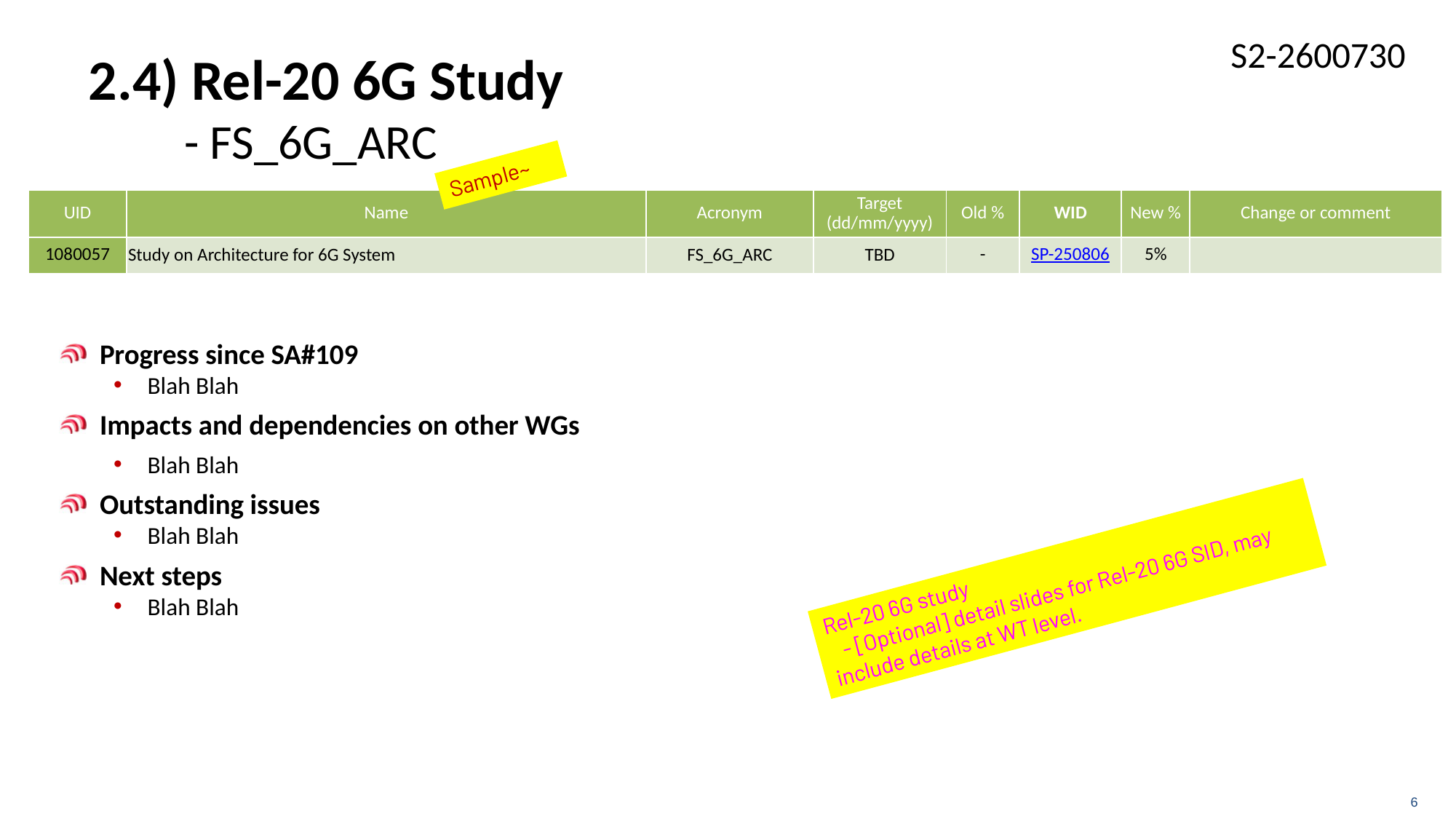

# 2.4) Rel-20 6G Study
- FS_6G_ARC
Sample~
| UID | Name | Acronym | Target (dd/mm/yyyy) | Old % | WID | New % | Change or comment |
| --- | --- | --- | --- | --- | --- | --- | --- |
| 1080057 | Study on Architecture for 6G System | FS\_6G\_ARC | TBD | - | SP-250806 | 5% |  |
Progress since SA#109
Blah Blah
Impacts and dependencies on other WGs
Blah Blah
Outstanding issues
Blah Blah
Next steps
Blah Blah
Rel-20 6G study
   - [Optional] detail slides for Rel-20 6G SID, may include details at WT level.